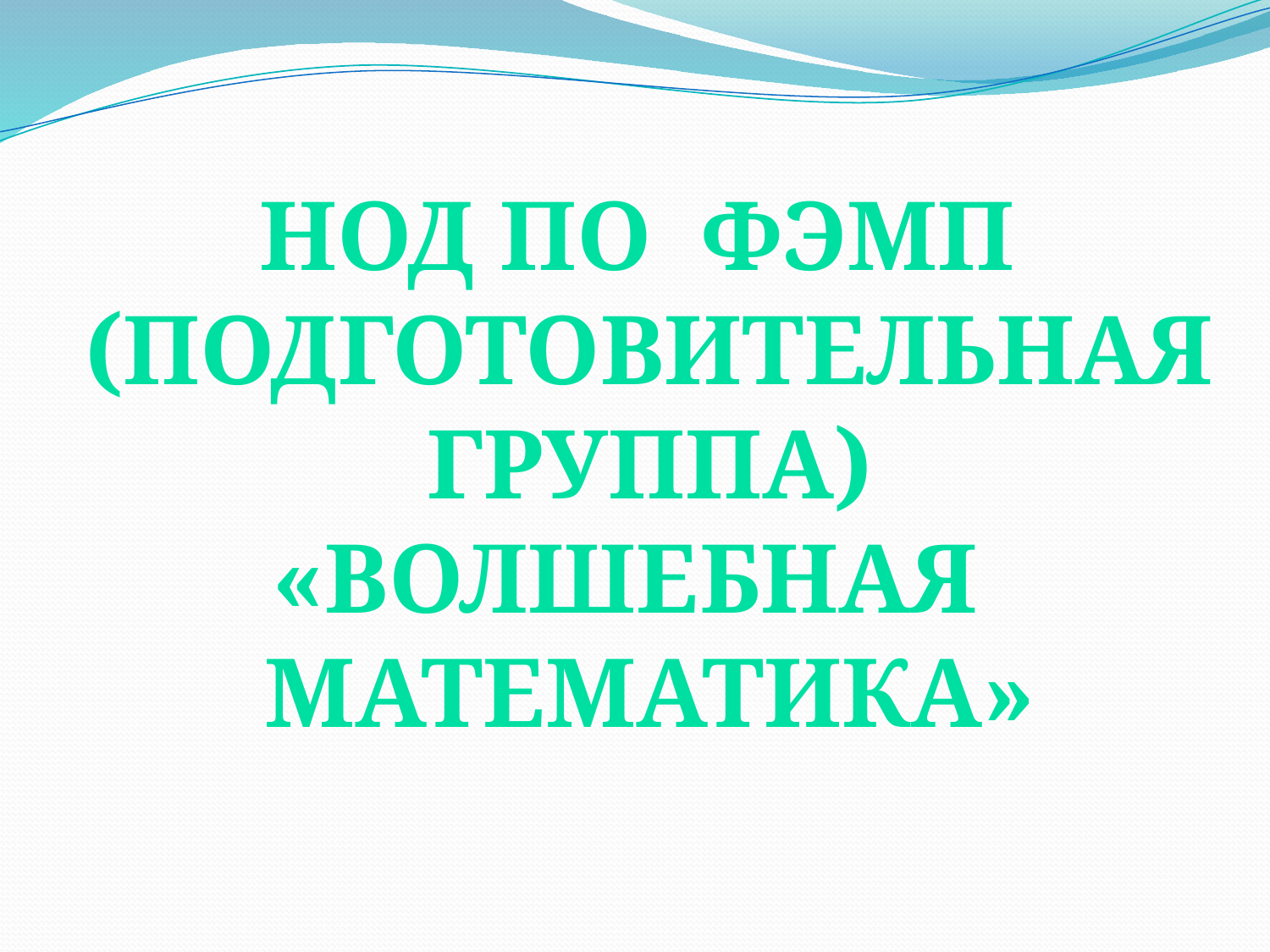

#
НОД по  ФЭМП
(подготовительная группа)
«Волшебная   математика»